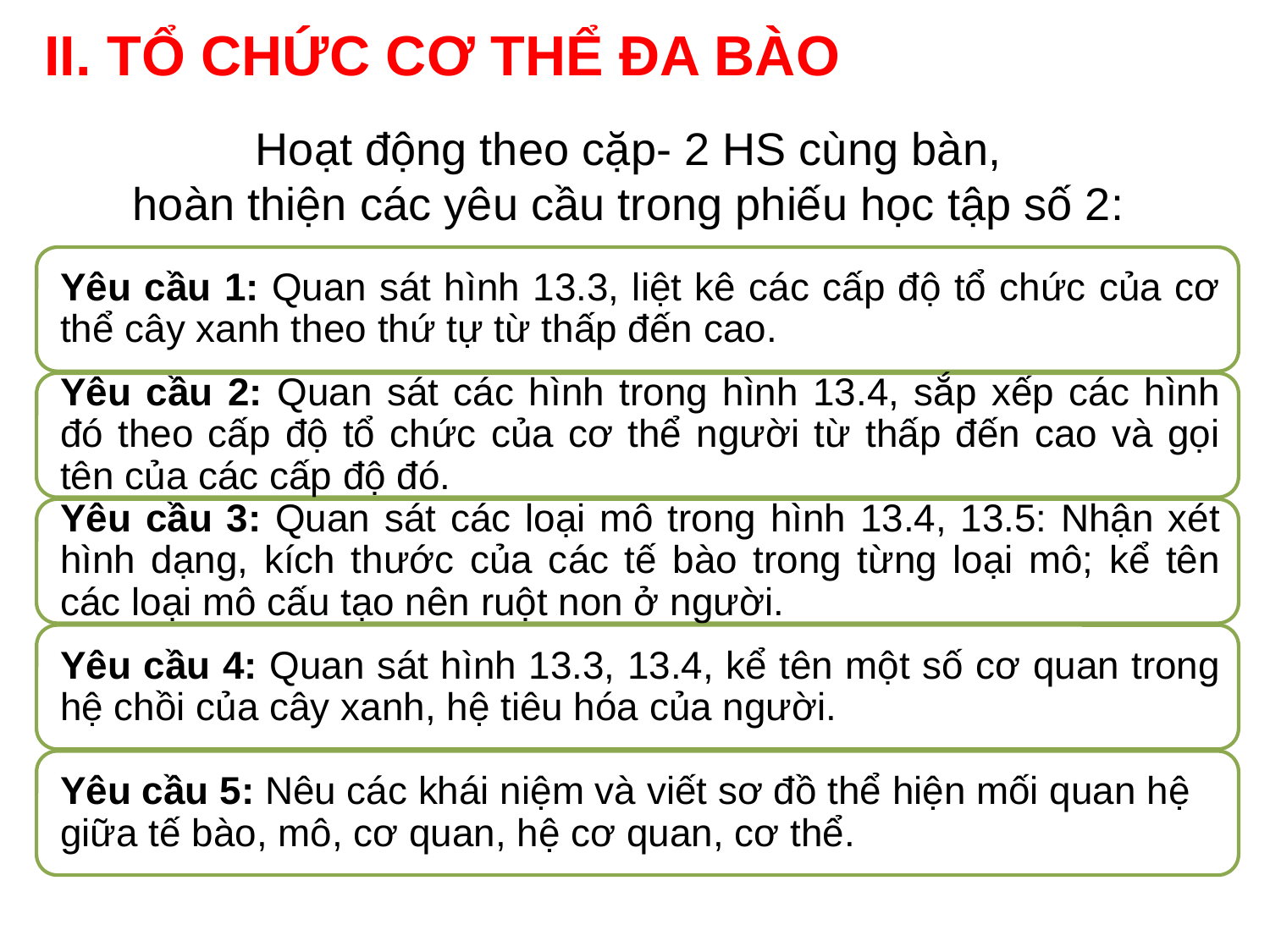

II. TỔ CHỨC CƠ THỂ ĐA BÀO
# Hoạt động theo cặp- 2 HS cùng bàn, hoàn thiện các yêu cầu trong phiếu học tập số 2:
Yêu cầu 1: Quan sát hình 13.3, liệt kê các cấp độ tổ chức của cơ thể cây xanh theo thứ tự từ thấp đến cao.
Yêu cầu 2: Quan sát các hình trong hình 13.4, sắp xếp các hình đó theo cấp độ tổ chức của cơ thể người từ thấp đến cao và gọi tên của các cấp độ đó.
Yêu cầu 3: Quan sát các loại mô trong hình 13.4, 13.5: Nhận xét hình dạng, kích thước của các tế bào trong từng loại mô; kể tên các loại mô cấu tạo nên ruột non ở người.
Yêu cầu 4: Quan sát hình 13.3, 13.4, kể tên một số cơ quan trong hệ chồi của cây xanh, hệ tiêu hóa của người.
Yêu cầu 5: Nêu các khái niệm và viết sơ đồ thể hiện mối quan hệ giữa tế bào, mô, cơ quan, hệ cơ quan, cơ thể.